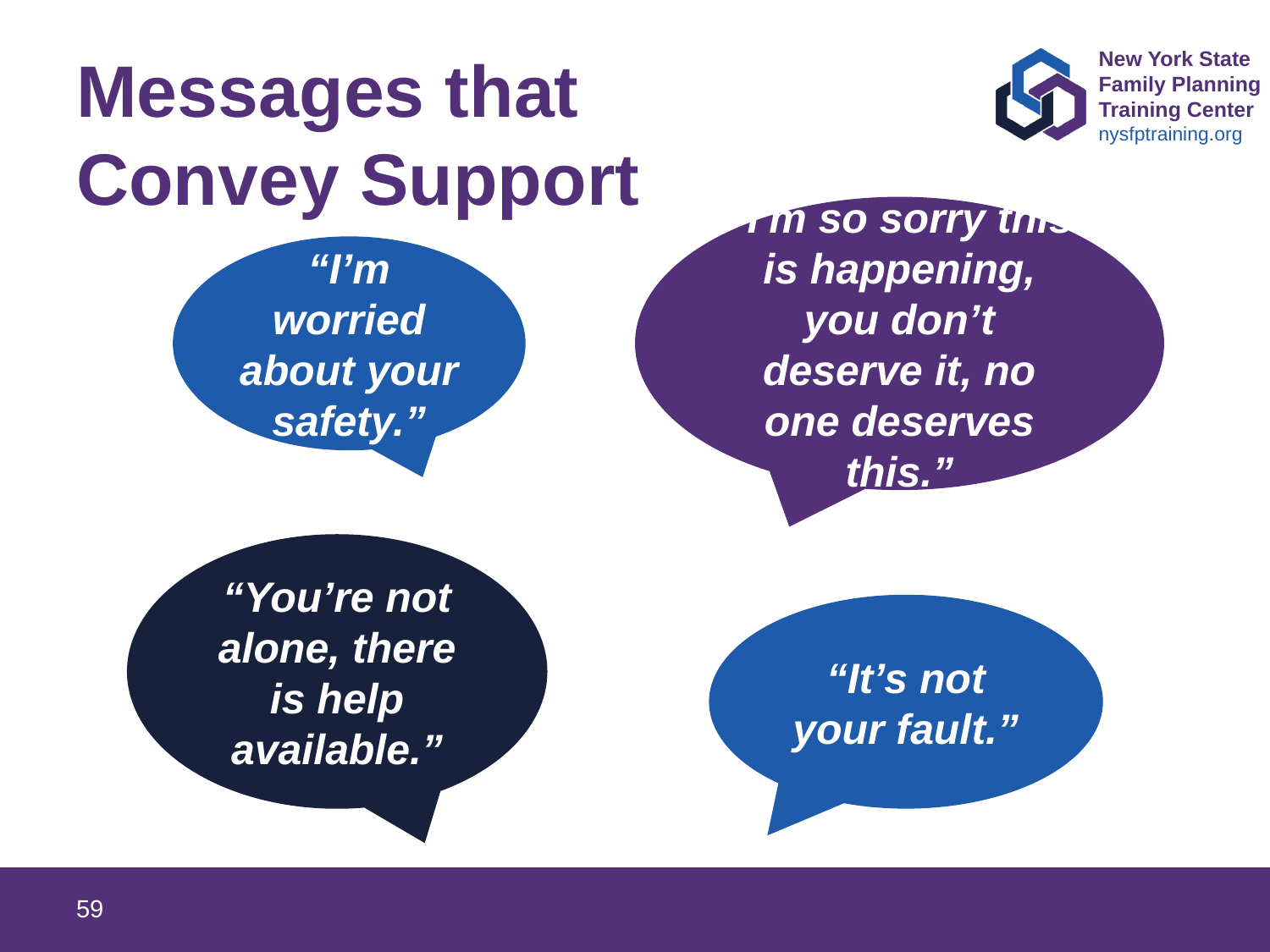

# Messages that Convey Support
“I'm so sorry this is happening, you don’t deserve it, no one deserves this.”
“I’m worried about your safety.”
“You’re not alone, there is help available.”
“It’s not your fault.”
59